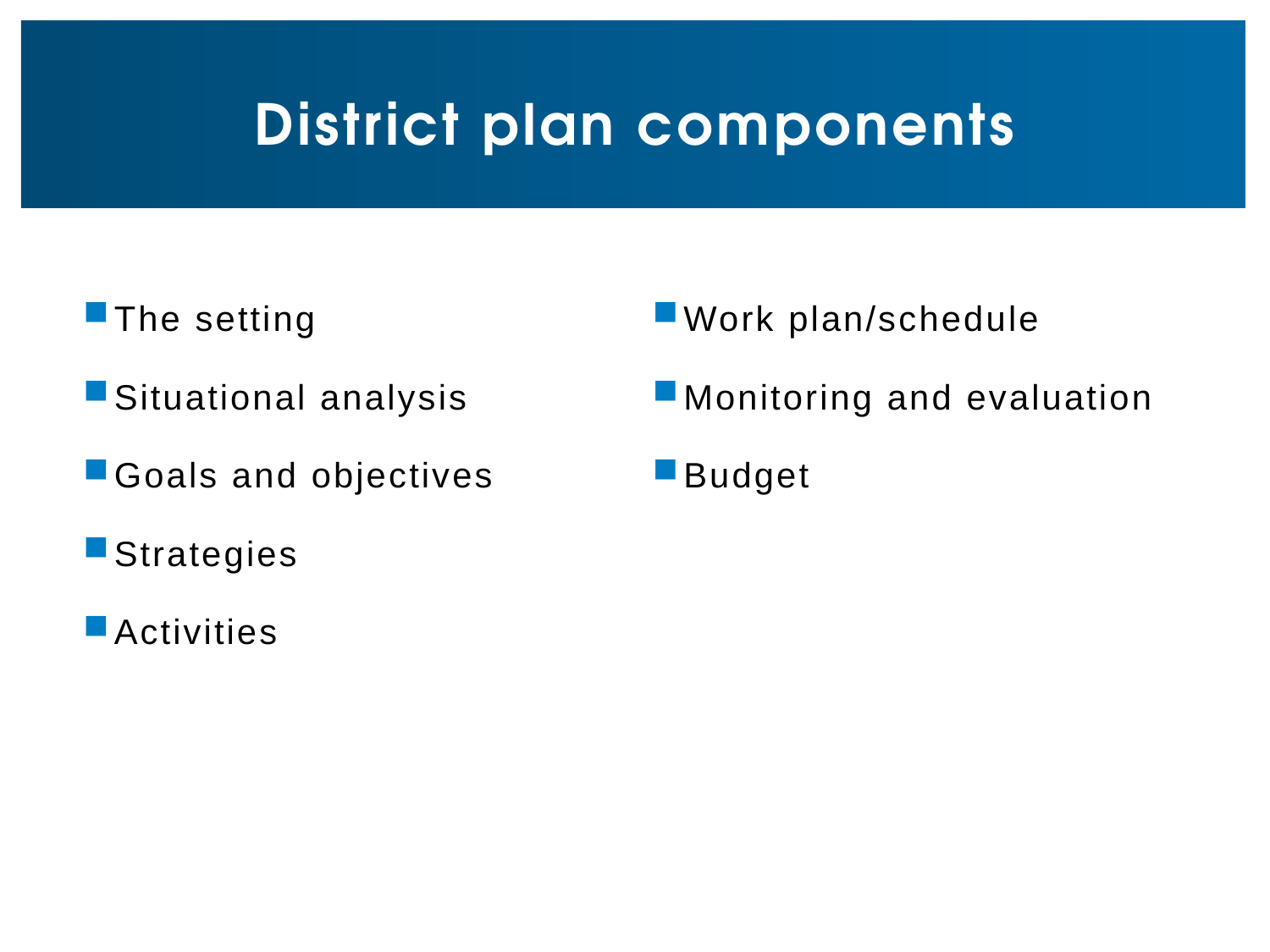

# District plan components
The setting
Situational analysis
Goals and objectives
Strategies
Activities
Work plan/schedule
Monitoring and evaluation
Budget